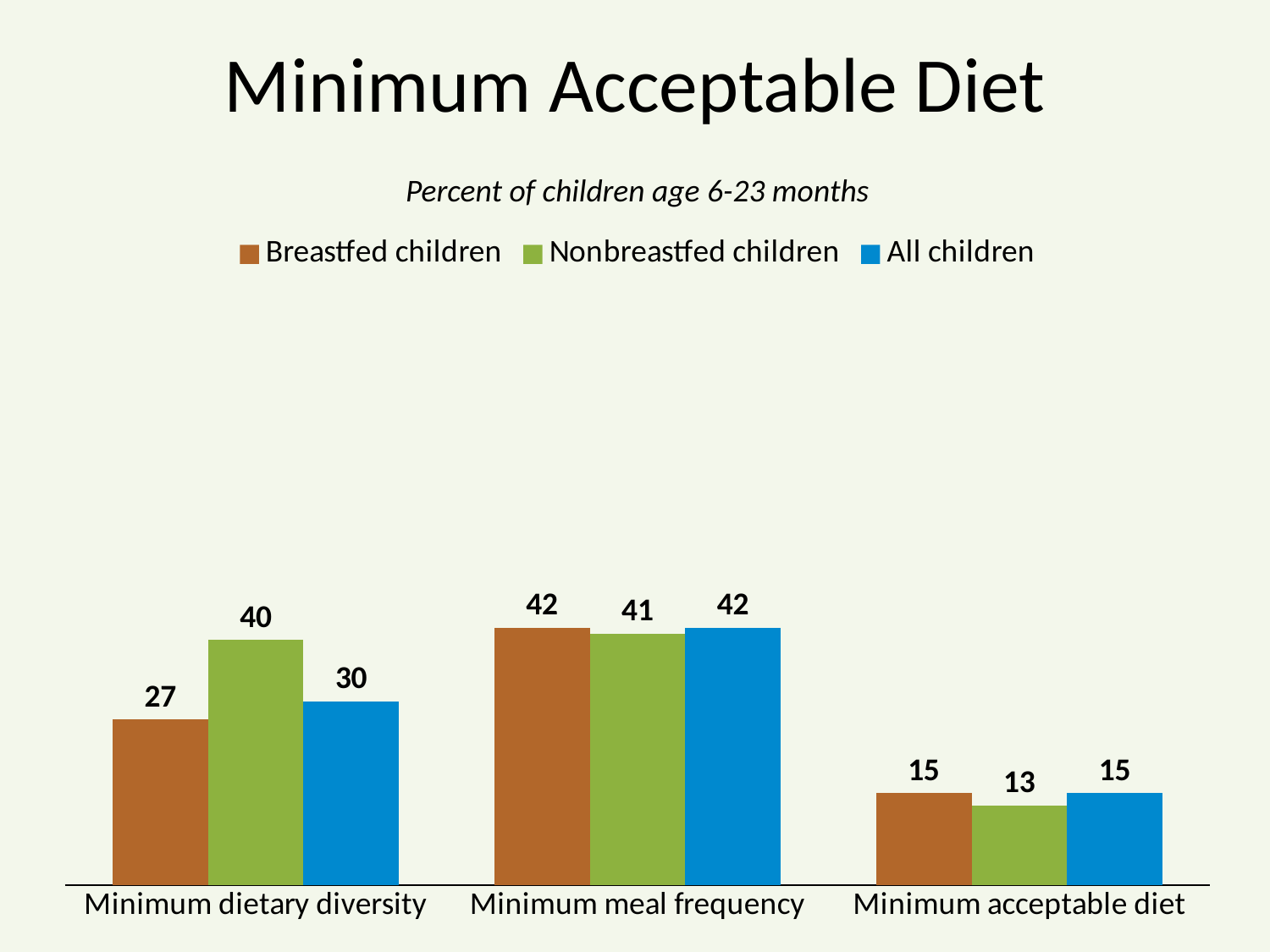

# Minimum Acceptable Diet
Percent of children age 6-23 months

### Chart

| Category | Breastfed children | Nonbreastfed children | All children |
|---|---|---|---|
| Minimum dietary diversity | 27.0 | 40.0 | 30.0 |
| Minimum meal frequency | 42.0 | 41.0 | 42.0 |
| Minimum acceptable diet | 15.0 | 13.0 | 15.0 |